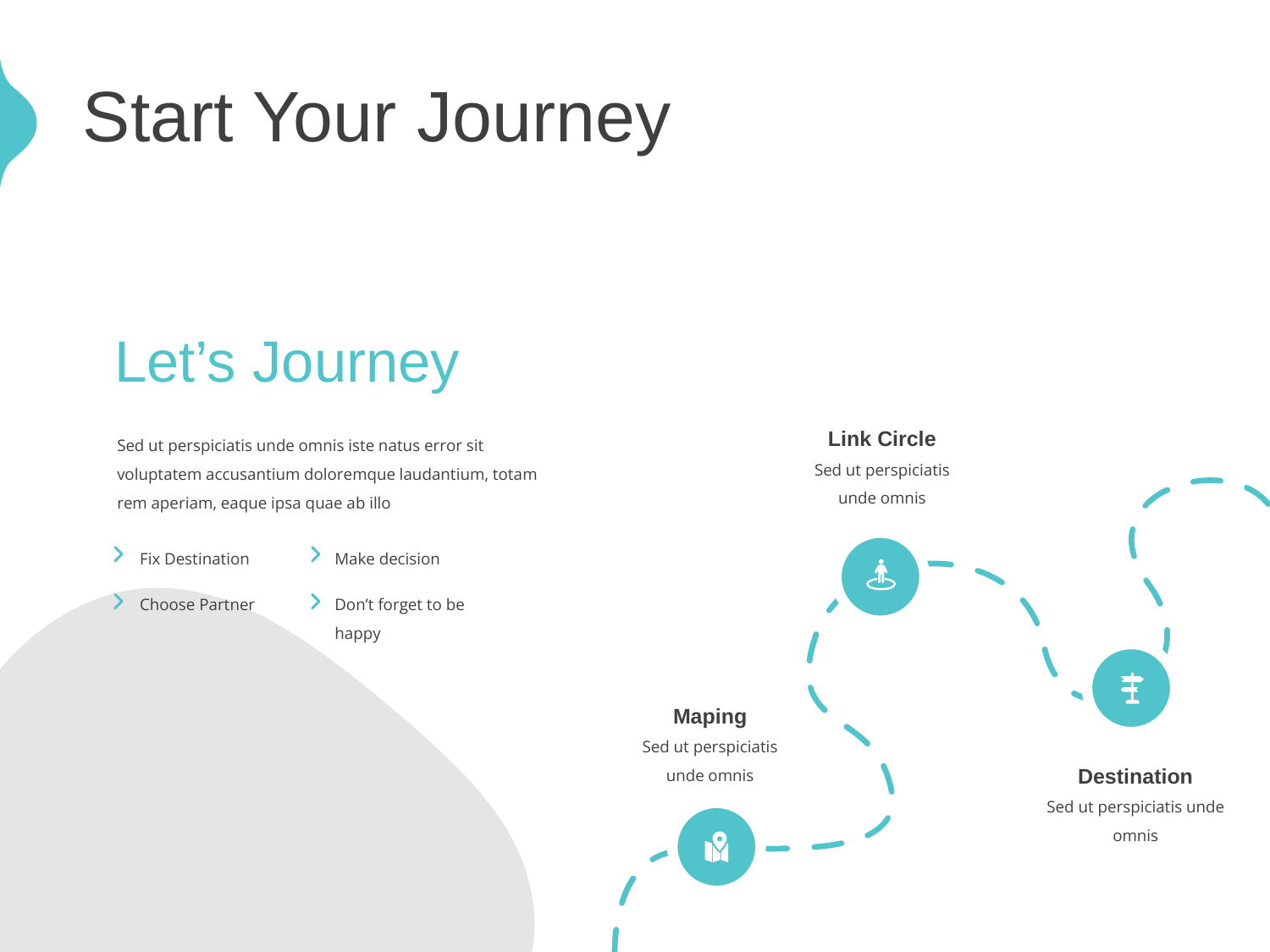

Start Your Journey
Let’s Journey
Link Circle
Sed ut perspiciatis unde omnis iste natus error sit voluptatem accusantium doloremque laudantium, totam rem aperiam, eaque ipsa quae ab illo
Sed ut perspiciatis unde omnis

Fix Destination
Make decision

Choose Partner
Don’t forget to be happy

Maping
Sed ut perspiciatis unde omnis
Destination
Sed ut perspiciatis unde omnis